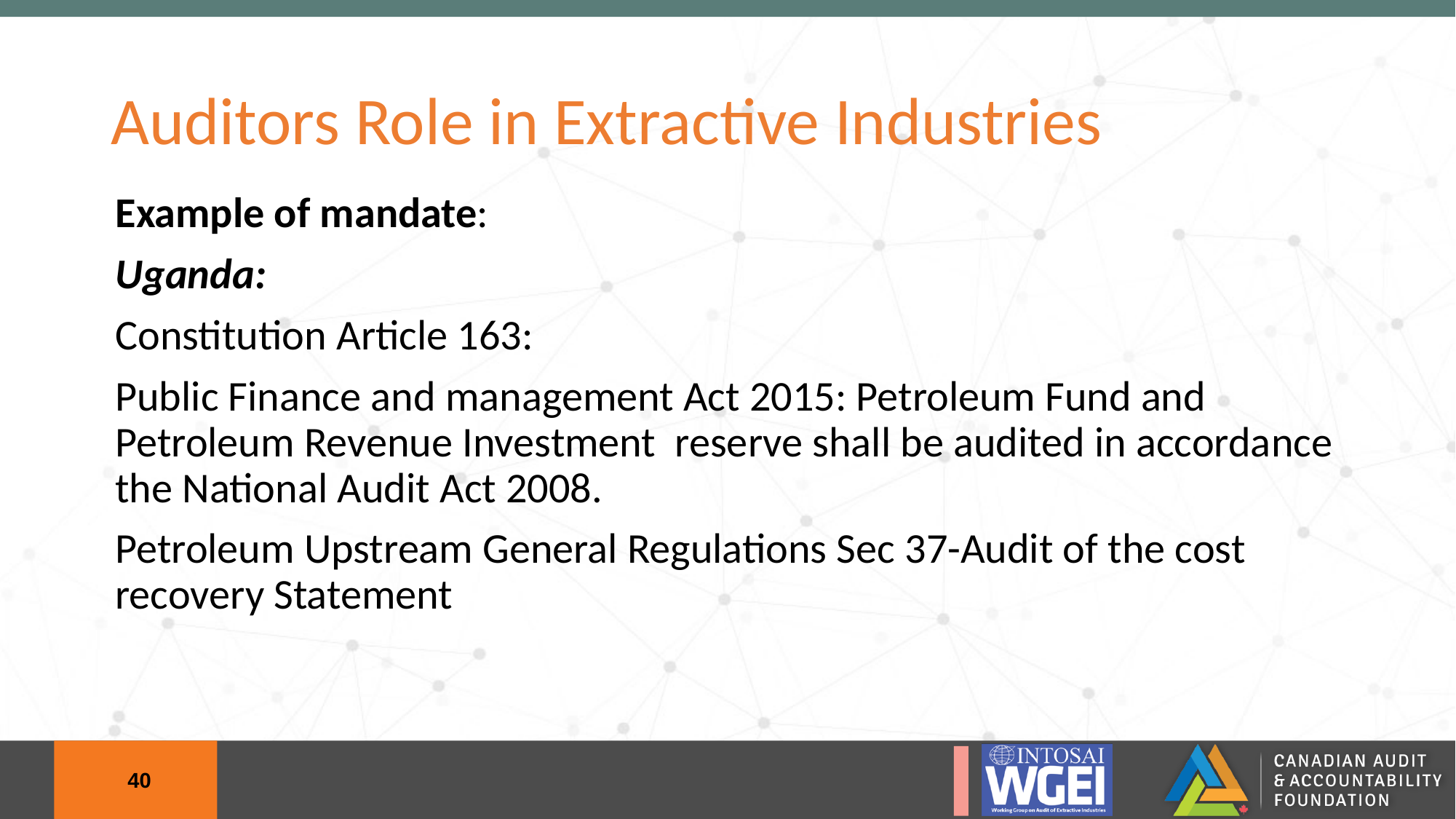

# Auditors Role in Extractive Industries
Example of mandate:
Uganda:
Constitution Article 163:
Public Finance and management Act 2015: Petroleum Fund and Petroleum Revenue Investment  reserve shall be audited in accordance the National Audit Act 2008.
Petroleum Upstream General Regulations Sec 37-Audit of the cost recovery Statement